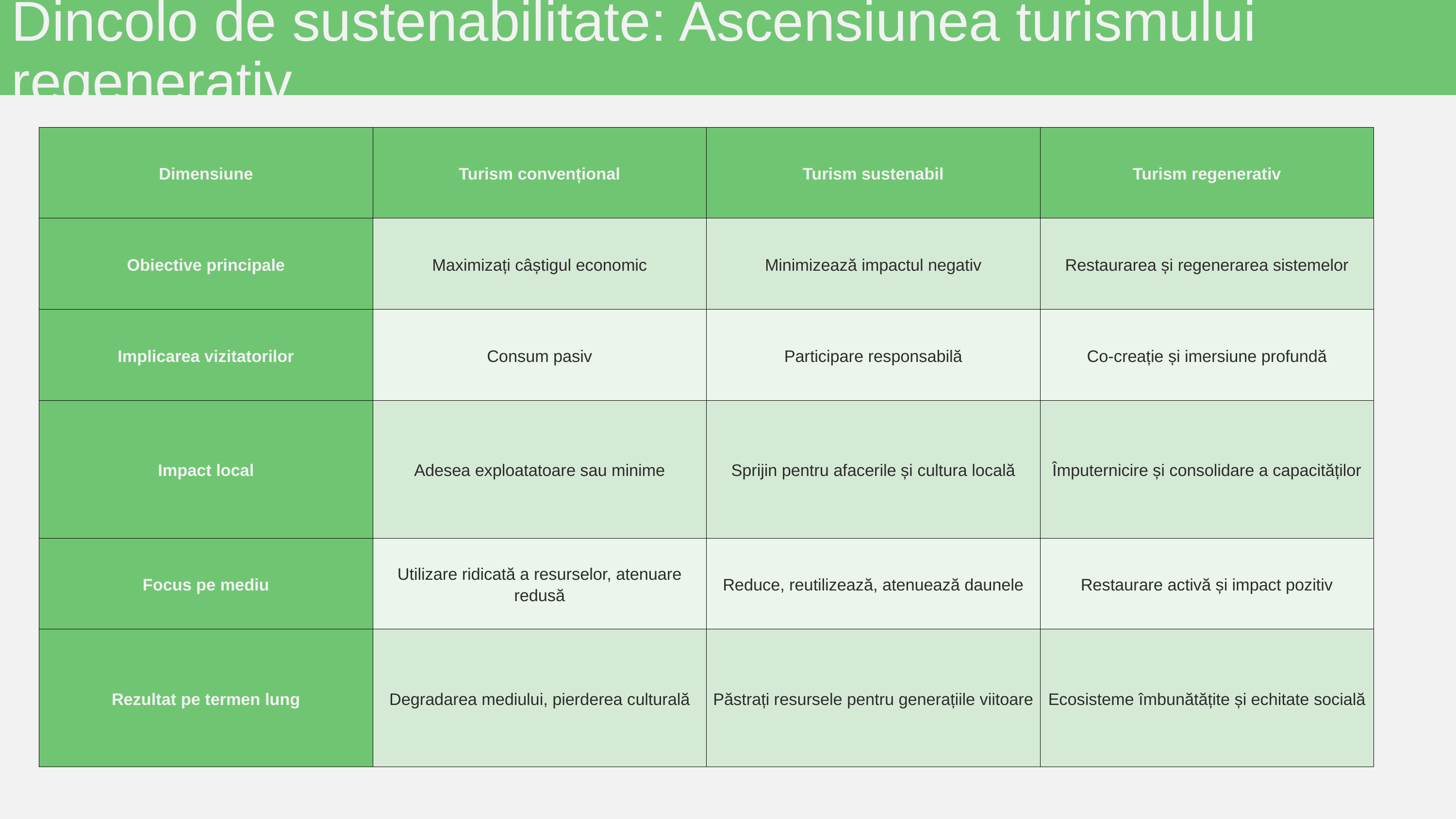

Dincolo de sustenabilitate: Ascensiunea turismului regenerativ
| Dimensiune | Turism convențional | Turism sustenabil | Turism regenerativ |
| --- | --- | --- | --- |
| Obiective principale | Maximizați câștigul economic | Minimizează impactul negativ | Restaurarea și regenerarea sistemelor |
| Implicarea vizitatorilor | Consum pasiv | Participare responsabilă | Co-creație și imersiune profundă |
| Impact local | Adesea exploatatoare sau minime | Sprijin pentru afacerile și cultura locală | Împuternicire și consolidare a capacităților |
| Focus pe mediu | Utilizare ridicată a resurselor, atenuare redusă | Reduce, reutilizează, atenuează daunele | Restaurare activă și impact pozitiv |
| Rezultat pe termen lung | Degradarea mediului, pierderea culturală | Păstrați resursele pentru generațiile viitoare | Ecosisteme îmbunătățite și echitate socială |